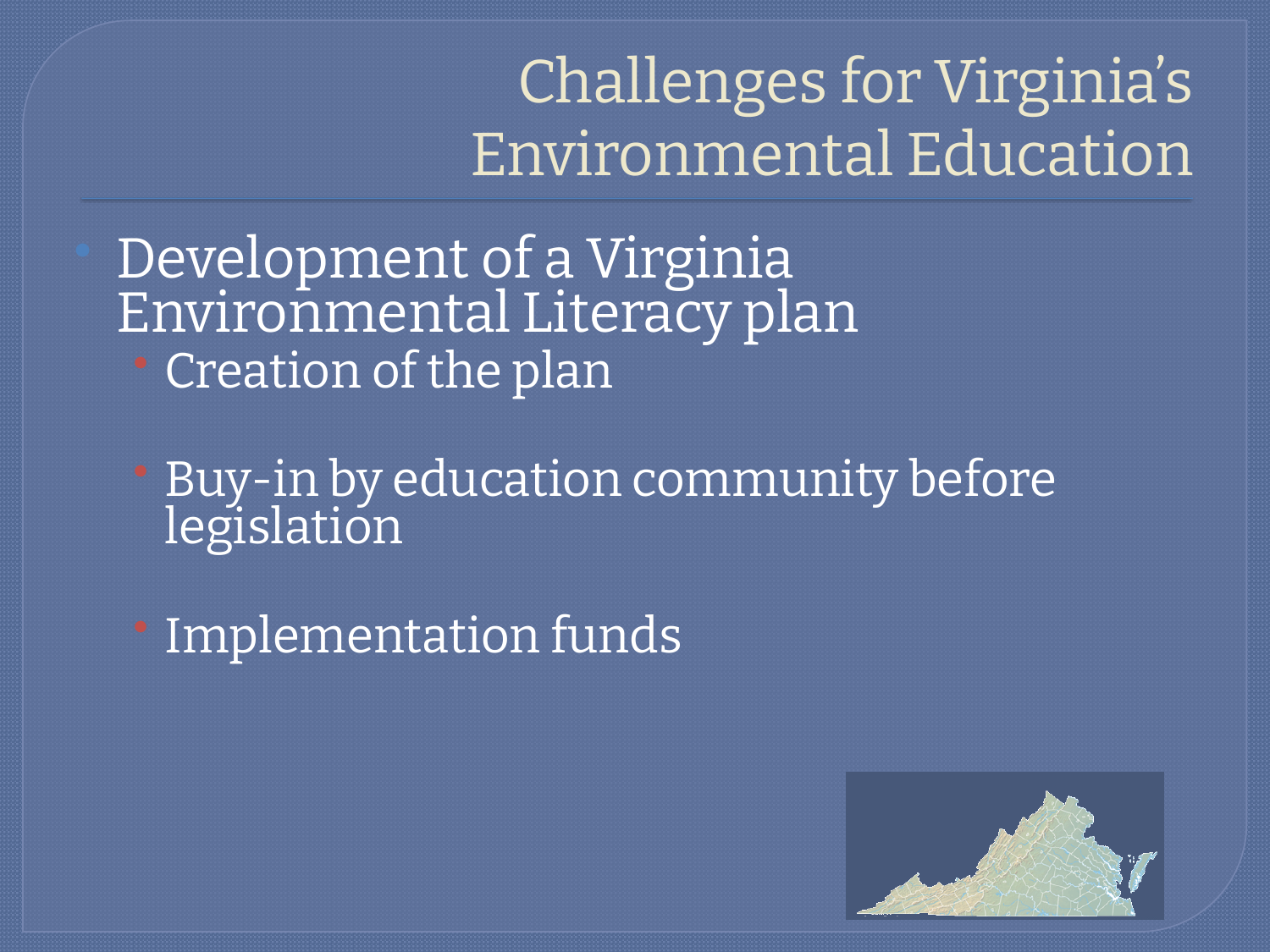

# Challenges for Virginia’s Environmental Education
Development of a Virginia Environmental Literacy plan
Creation of the plan

Buy-in by education community before legislation

Implementation funds